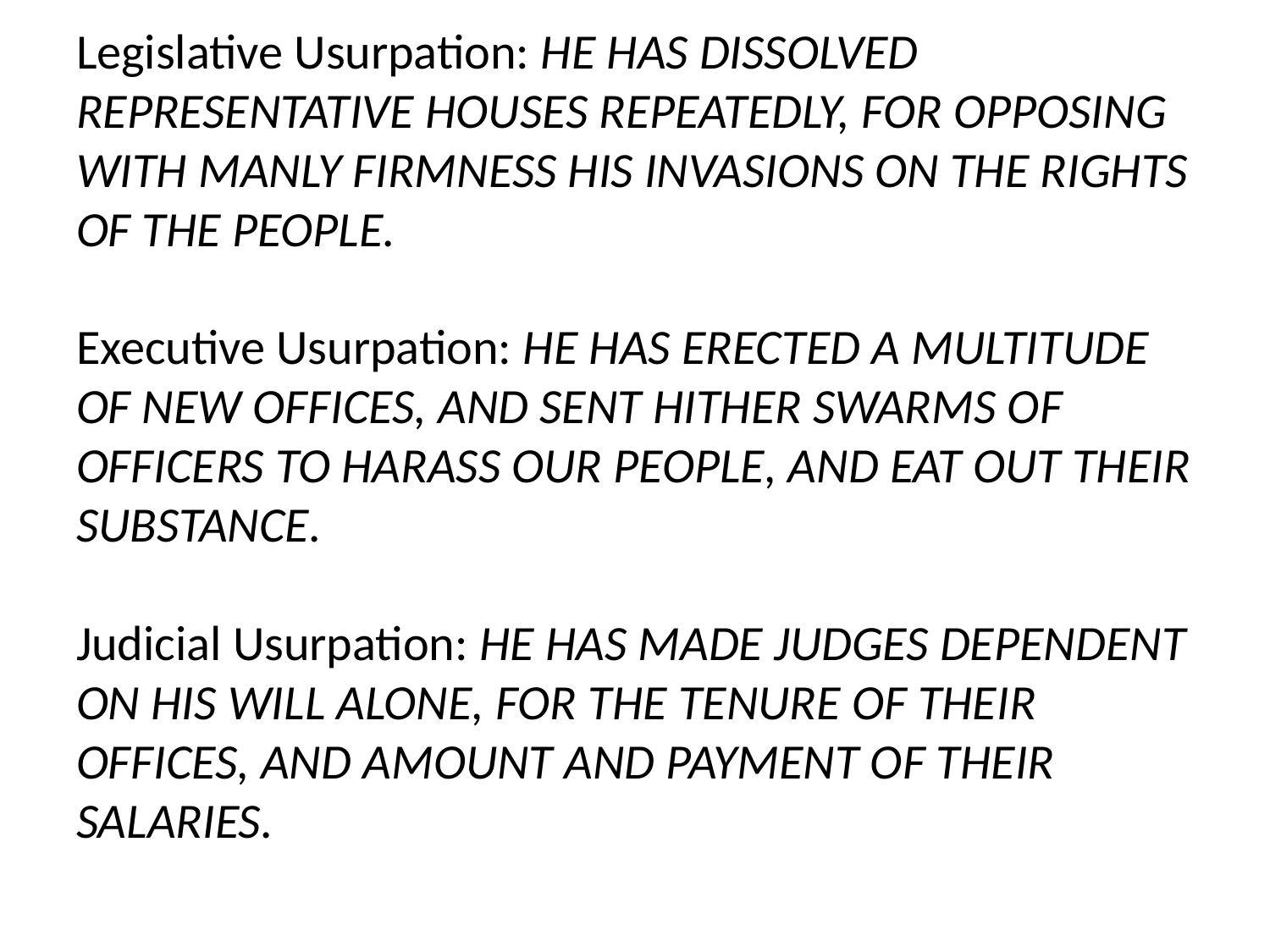

# Legislative Usurpation: He has dissolved Representative Houses repeatedly, for opposing with manly Firmness his Invasions on the Rights of the People. Executive Usurpation: He has erected a Multitude of new Offices, and sent hither Swarms of Officers to harass our People, and eat out their Substance. Judicial Usurpation: He has made Judges dependent on his Will alone, for the Tenure of their Offices, and Amount and Payment of their Salaries.